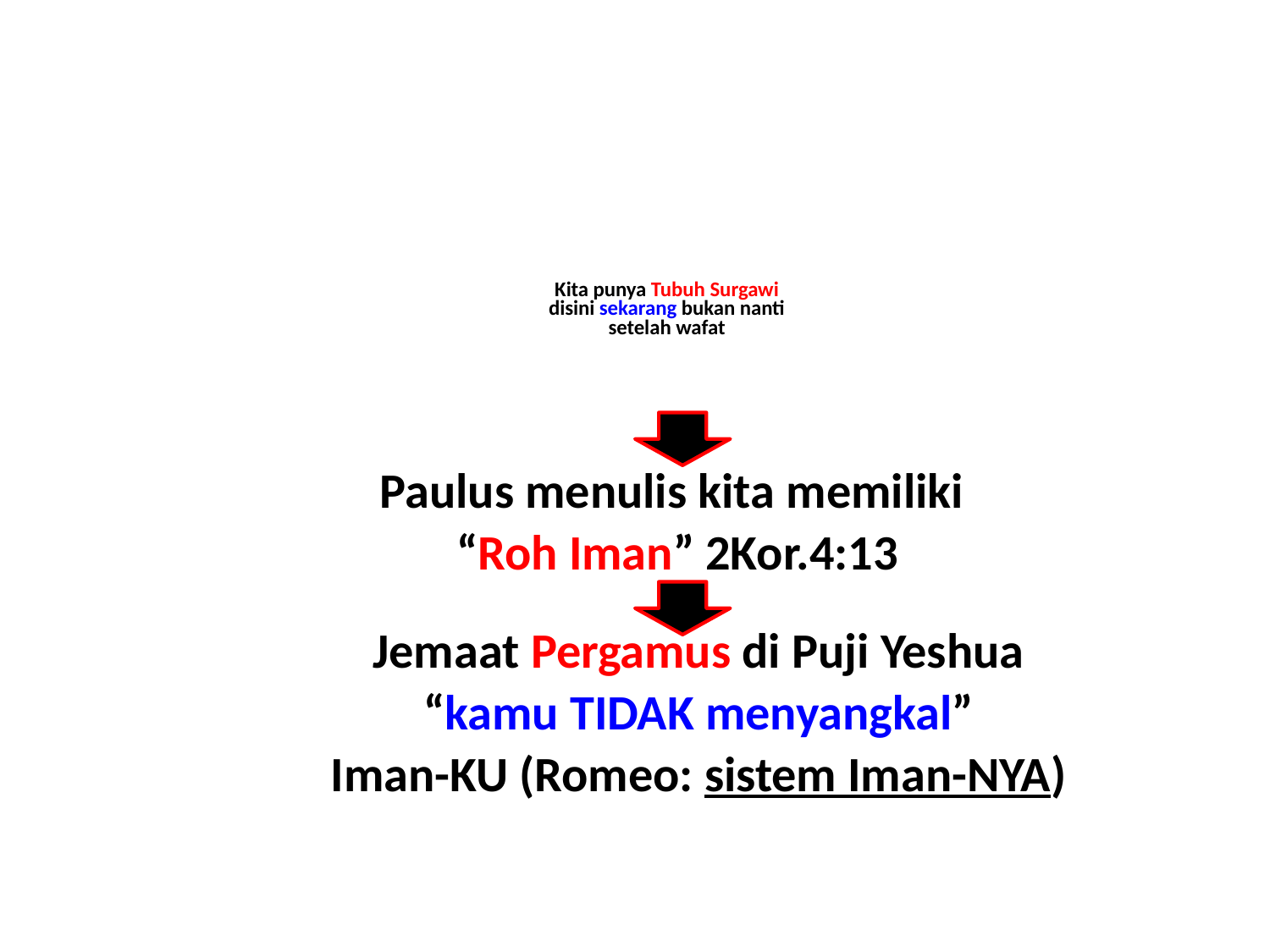

# Kita punya Tubuh Surgawi disini sekarang bukan nanti setelah wafat
Paulus menulis kita memiliki
“Roh Iman” 2Kor.4:13

Jemaat Pergamus di Puji Yeshua
“kamu TIDAK menyangkal”
Iman-KU (Romeo: sistem Iman-NYA)